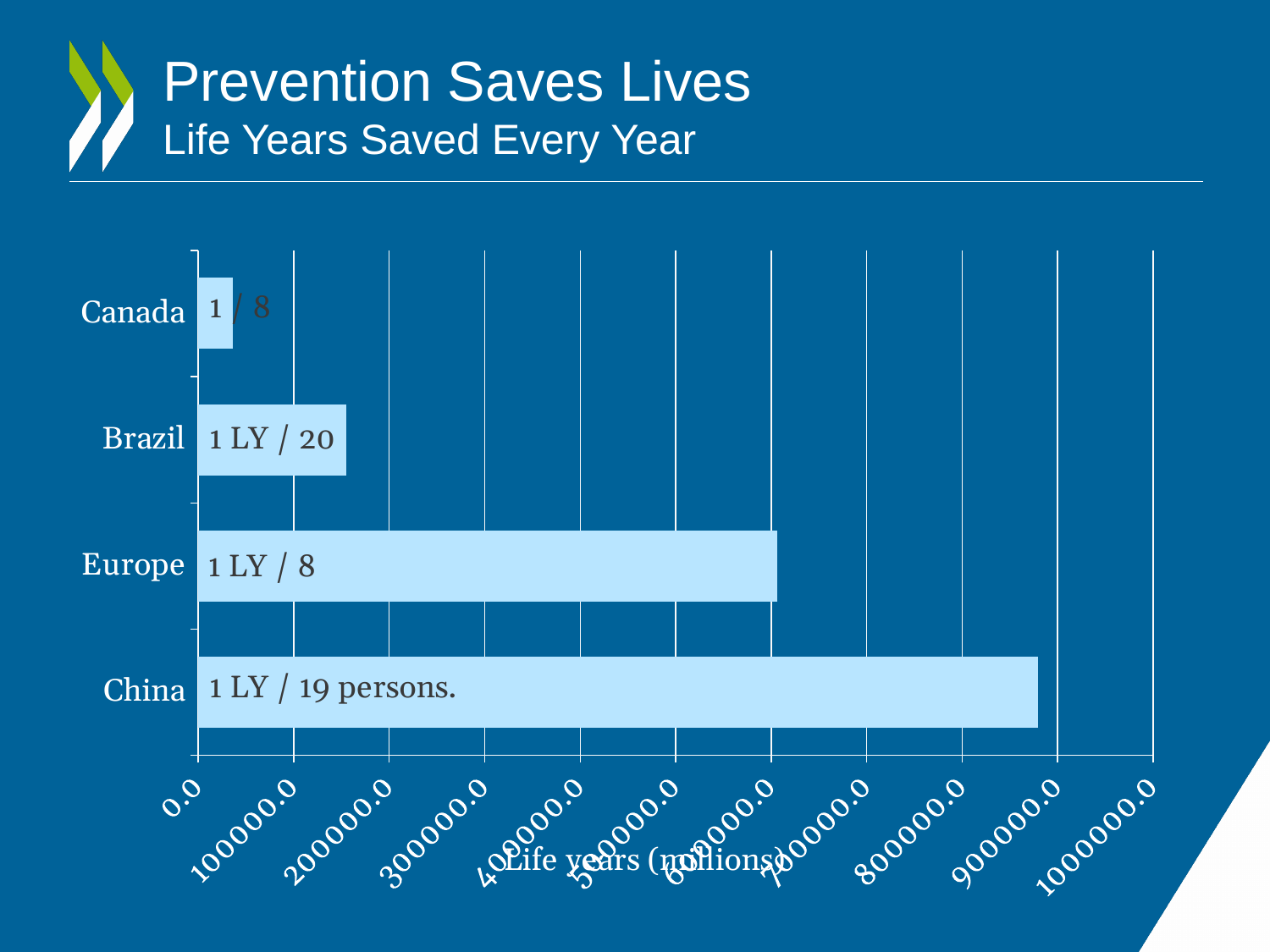

# Prevention Saves Lives Life Years Saved Every Year

### Chart

| Category | Life years |
|---|---|
| China | 879047.8838034044 |
| Europe | 606196.6466825249 |
| Brazil | 154278.45102109306 |
| Canada | 35910.7959017161 |